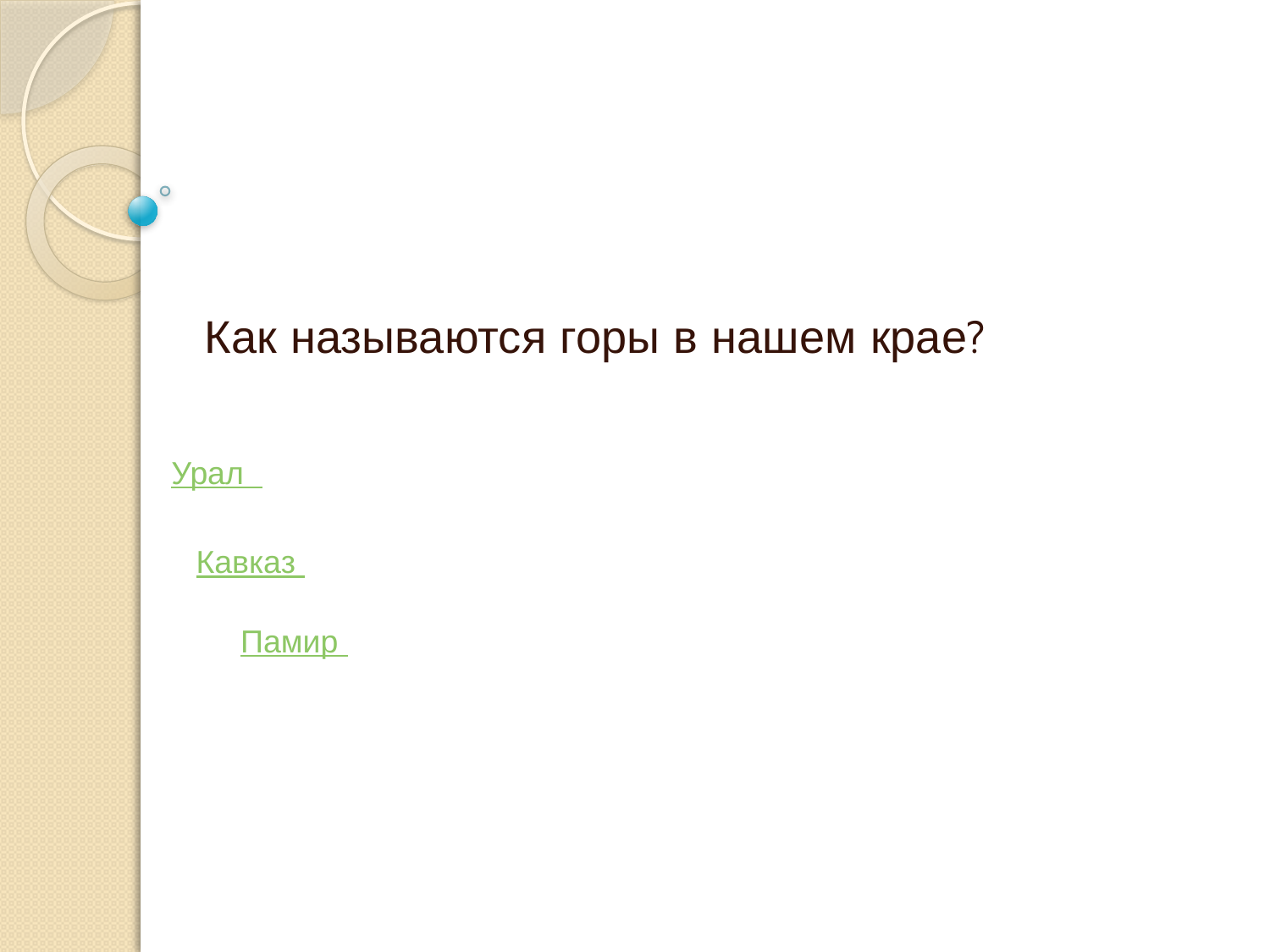

#
Как называются горы в нашем крае?
Урал
Кавказ
Памир